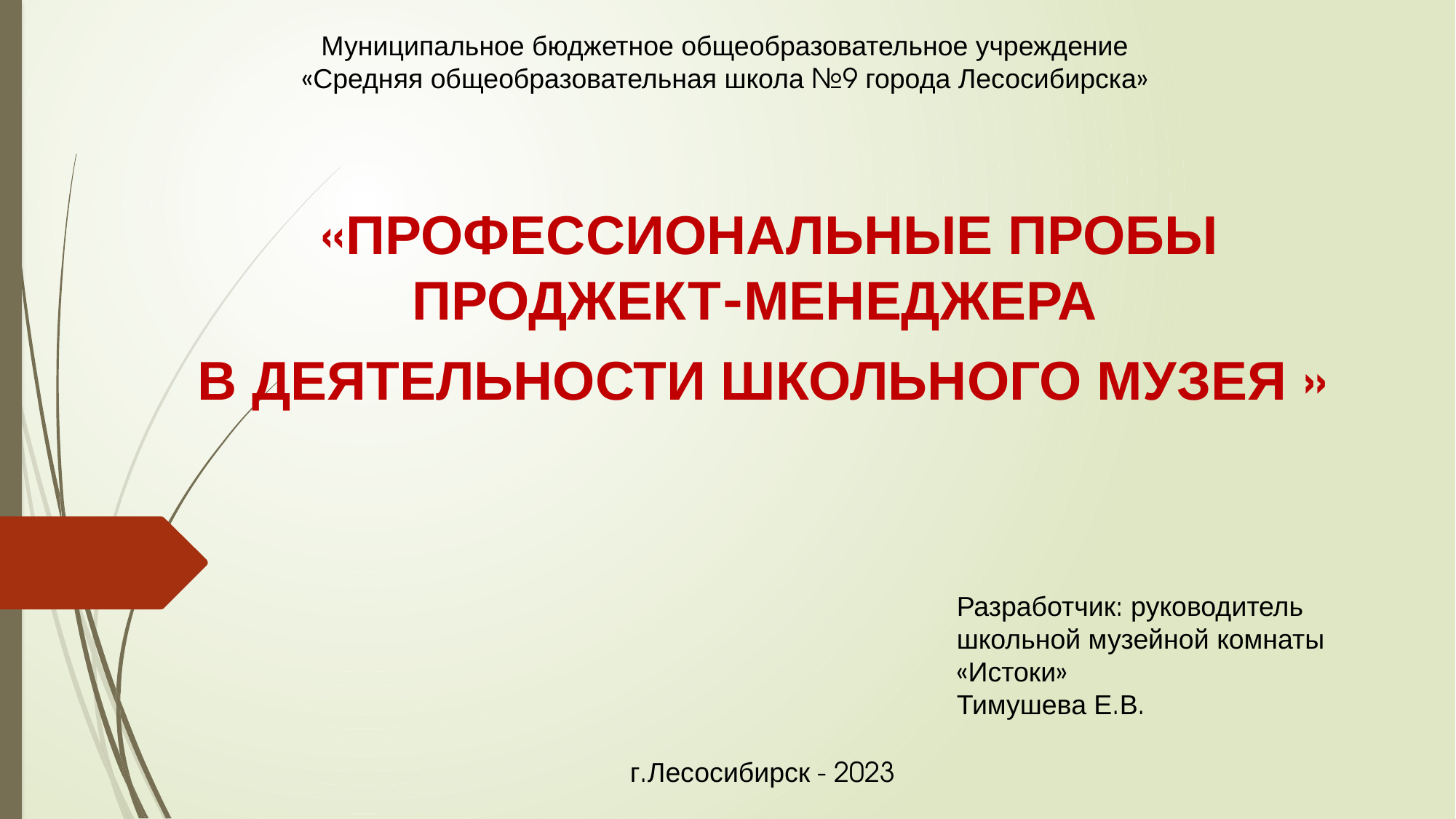

Муниципальное бюджетное общеобразовательное учреждение
«Средняя общеобразовательная школа №9 города Лесосибирска»
 «ПРОФЕССИОНАЛЬНЫЕ ПРОБЫ ПРОДЖЕКТ-МЕНЕДЖЕРА
В ДЕЯТЕЛЬНОСТИ ШКОЛЬНОГО МУЗЕЯ »
Разработчик: руководитель школьной музейной комнаты «Истоки»
Тимушева Е.В.
г.Лесосибирск - 2023